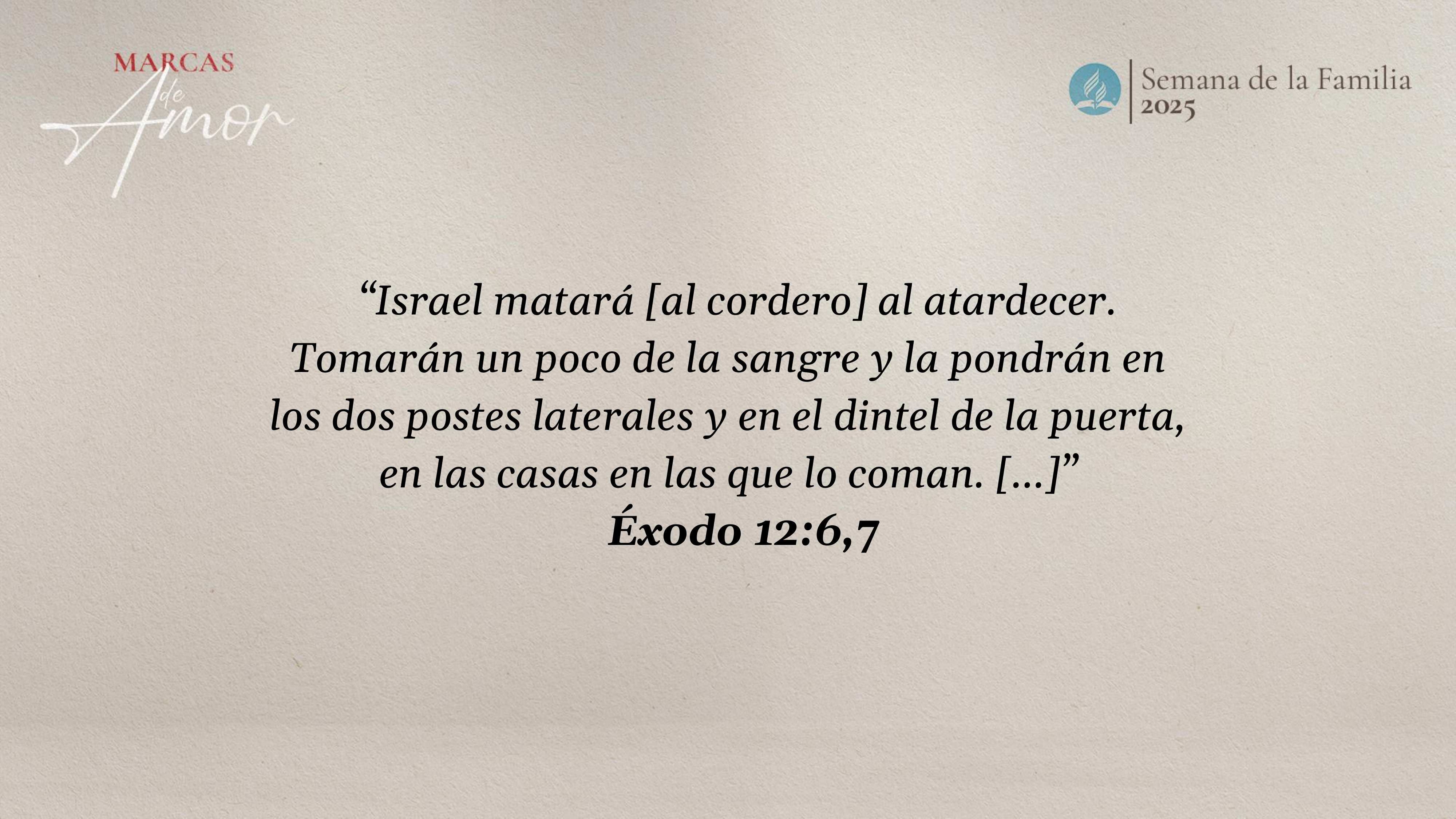

“Israel matará [al cordero] al atardecer. Tomarán un poco de la sangre y la pondrán en los dos postes laterales y en el dintel de la puerta, en las casas en las que lo coman. […]”
 Éxodo 12:6,7